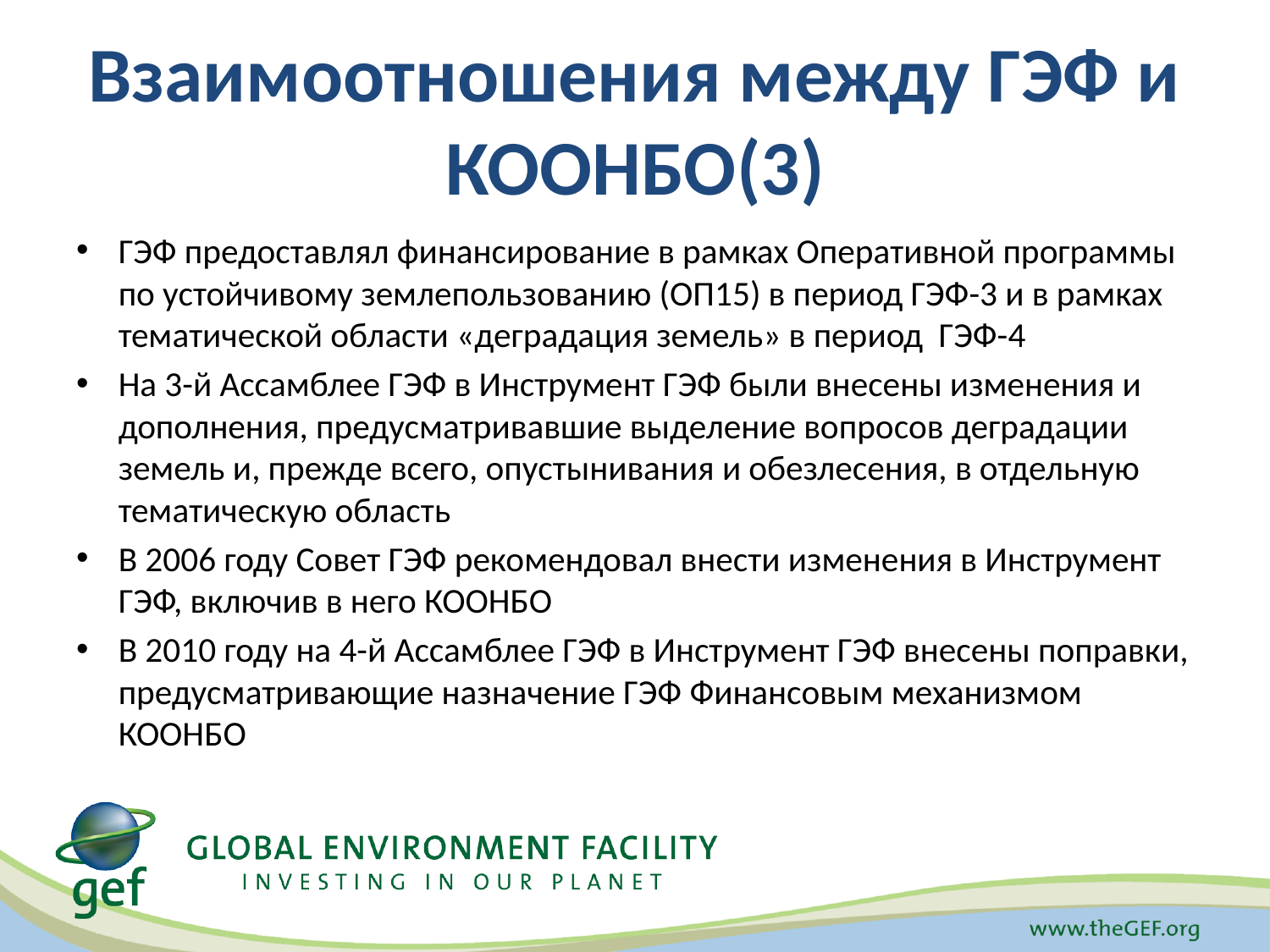

# Взаимоотношения между ГЭФ и КООНБО(3)
ГЭФ предоставлял финансирование в рамках Оперативной программы по устойчивому землепользованию (ОП15) в период ГЭФ-3 и в рамках тематической области «деградация земель» в период  ГЭФ-4
На 3-й Ассамблее ГЭФ в Инструмент ГЭФ были внесены изменения и дополнения, предусматривавшие выделение вопросов деградации земель и, прежде всего, опустынивания и обезлесения, в отдельную тематическую область
В 2006 году Совет ГЭФ рекомендовал внести изменения в Инструмент ГЭФ, включив в него КООНБО
В 2010 году на 4-й Ассамблее ГЭФ в Инструмент ГЭФ внесены поправки, предусматривающие назначение ГЭФ Финансовым механизмом КООНБО